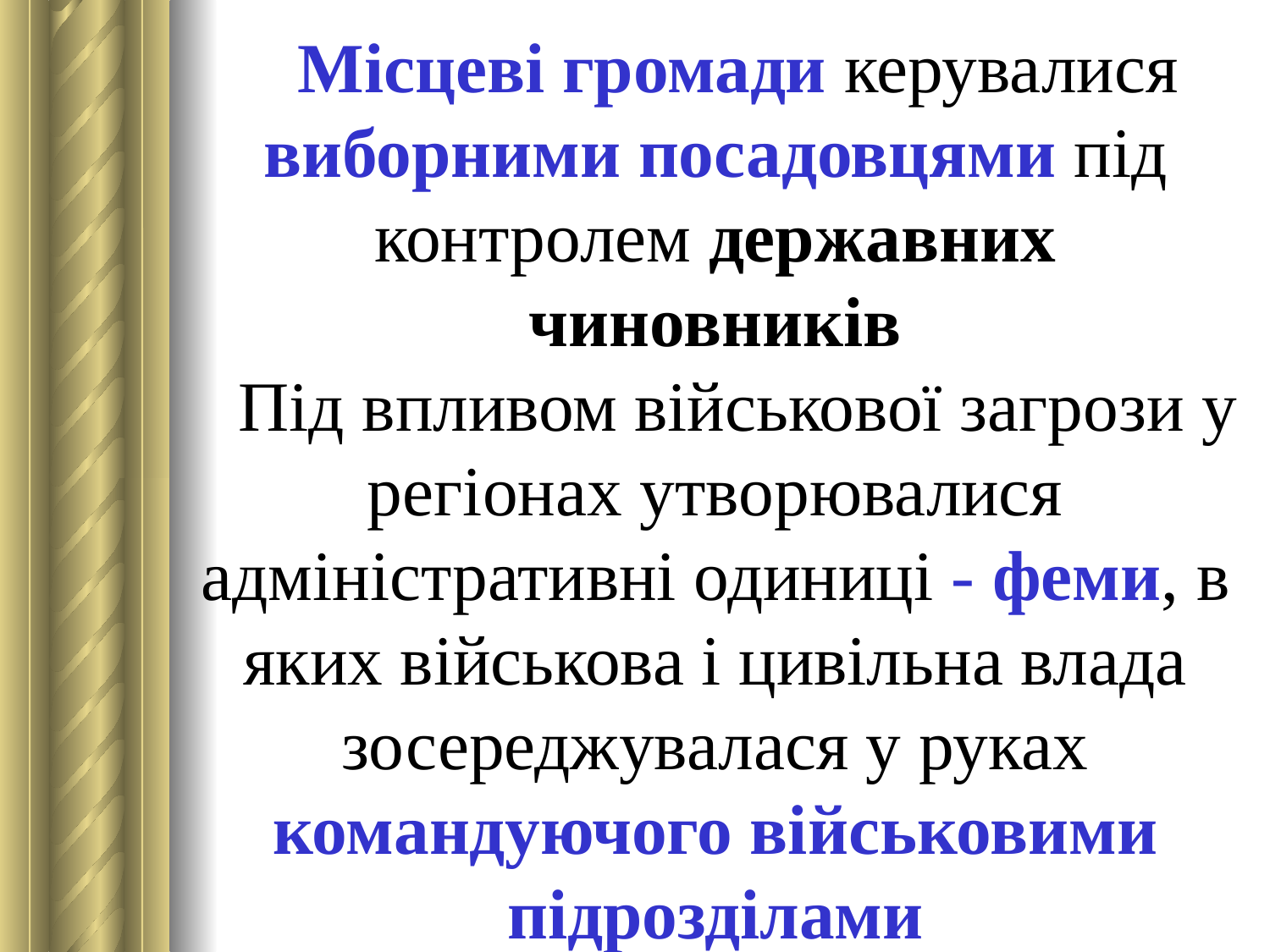

Місцеві громади керувалися виборними посадовцями під контролем державних чиновників
Під впливом військової загрози у регіонах утворювалися адміністративні одиниці - феми, в яких військова і цивільна влада зосереджувалася у руках командуючого військовими підрозділами